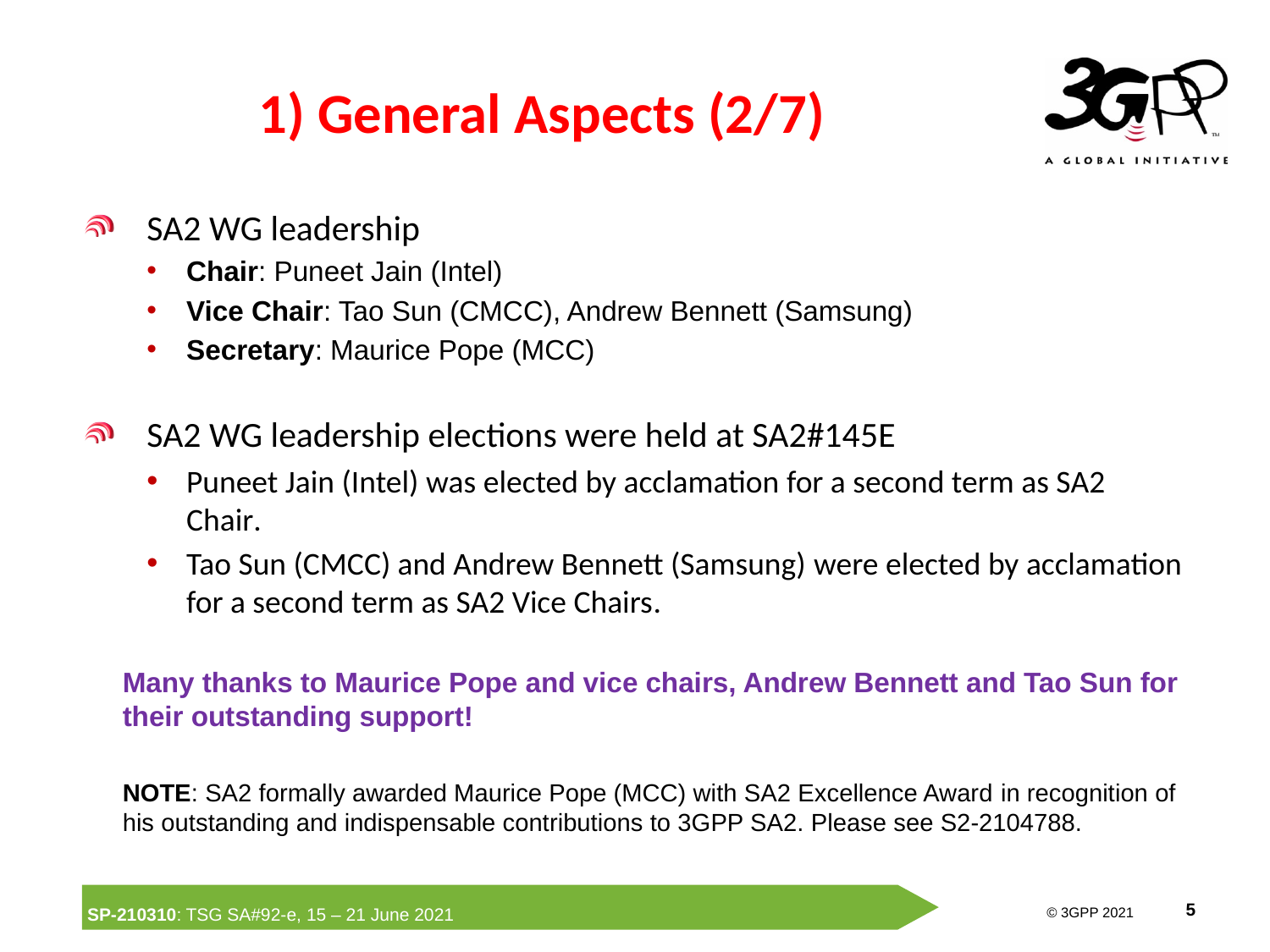

# 1) General Aspects (2/7)
SA2 WG leadership
Chair: Puneet Jain (Intel)
Vice Chair: Tao Sun (CMCC), Andrew Bennett (Samsung)
Secretary: Maurice Pope (MCC)

SA2 WG leadership elections were held at SA2#145E
Puneet Jain (Intel) was elected by acclamation for a second term as SA2 Chair.
Tao Sun (CMCC) and Andrew Bennett (Samsung) were elected by acclamation for a second term as SA2 Vice Chairs.

Many thanks to Maurice Pope and vice chairs, Andrew Bennett and Tao Sun for their outstanding support!

NOTE: SA2 formally awarded Maurice Pope (MCC) with SA2 Excellence Award in recognition of his outstanding and indispensable contributions to 3GPP SA2. Please see S2-2104788.